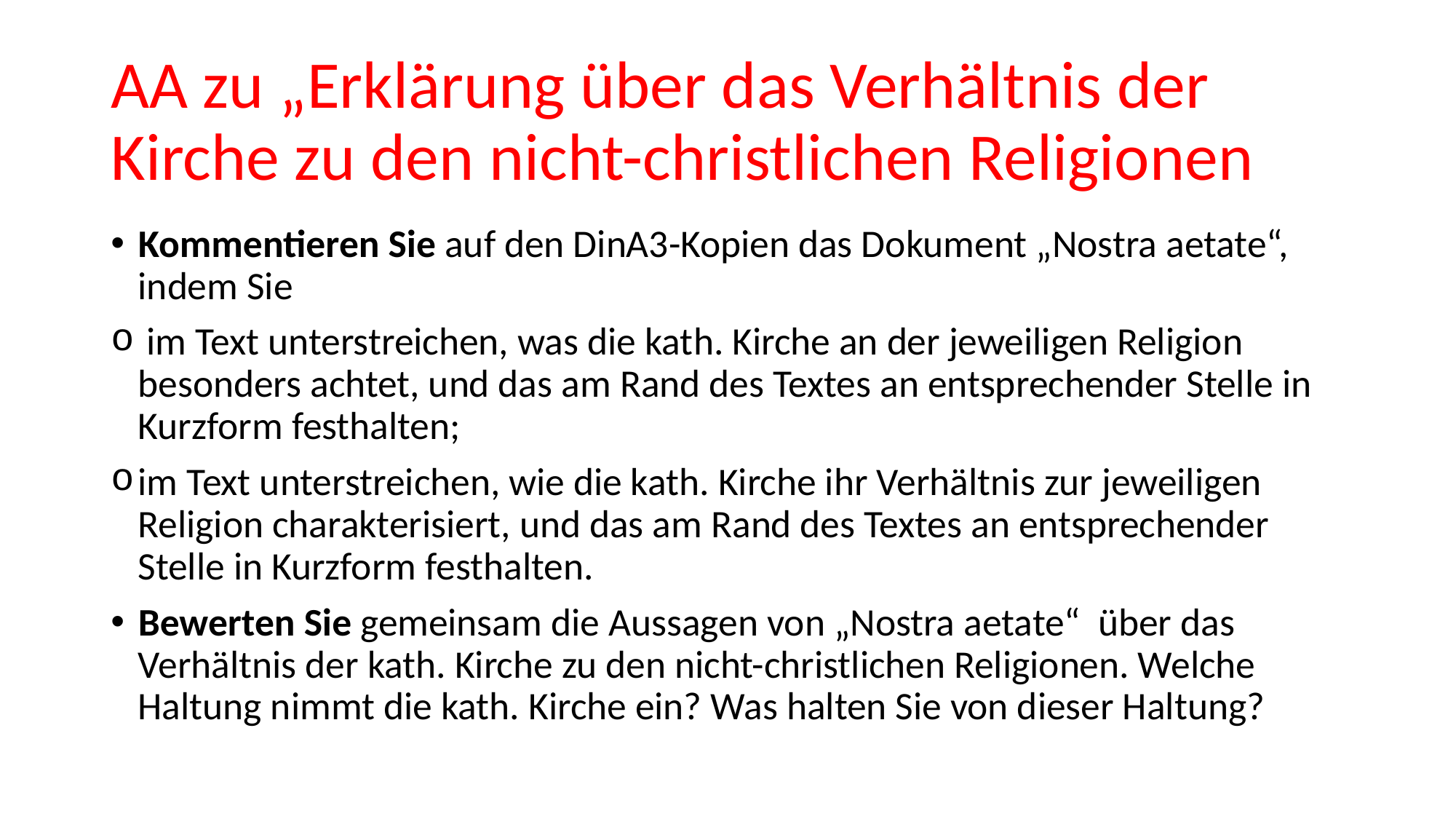

# AA zu „Erklärung über das Verhältnis der Kirche zu den nicht-christlichen Religionen
Kommentieren Sie auf den DinA3-Kopien das Dokument „Nostra aetate“, indem Sie
 im Text unterstreichen, was die kath. Kirche an der jeweiligen Religion besonders achtet, und das am Rand des Textes an entsprechender Stelle in Kurzform festhalten;
im Text unterstreichen, wie die kath. Kirche ihr Verhältnis zur jeweiligen Religion charakterisiert, und das am Rand des Textes an entsprechender Stelle in Kurzform festhalten.
Bewerten Sie gemeinsam die Aussagen von „Nostra aetate“  über das Verhältnis der kath. Kirche zu den nicht-christlichen Religionen. Welche Haltung nimmt die kath. Kirche ein? Was halten Sie von dieser Haltung?